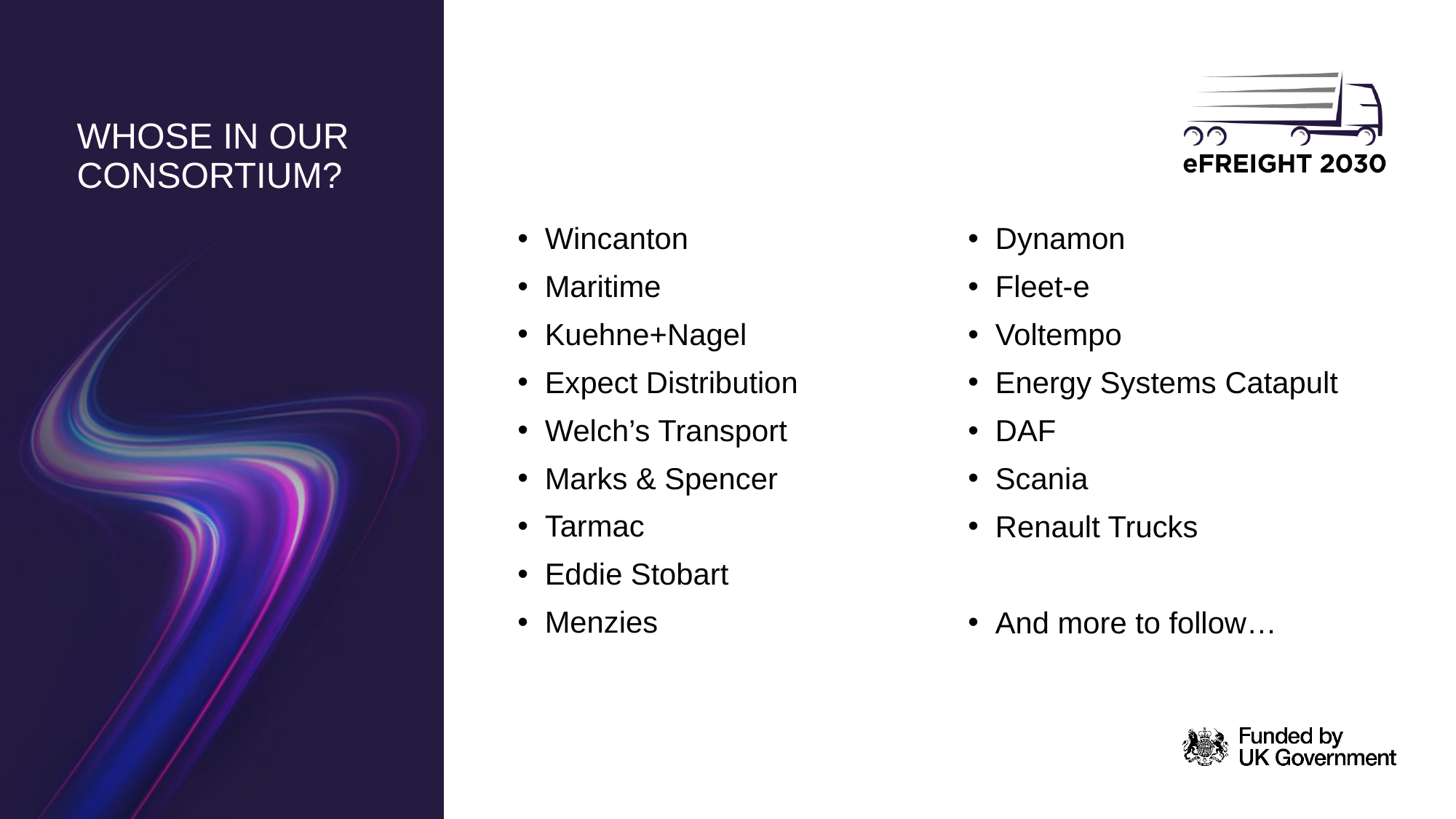

# WHOSE IN OUR CONSORTIUM?
Wincanton
Maritime
Kuehne+Nagel
Expect Distribution
Welch’s Transport
Marks & Spencer
Tarmac
Eddie Stobart
Menzies
Dynamon
Fleet-e
Voltempo
Energy Systems Catapult
DAF
Scania
Renault Trucks

And more to follow…